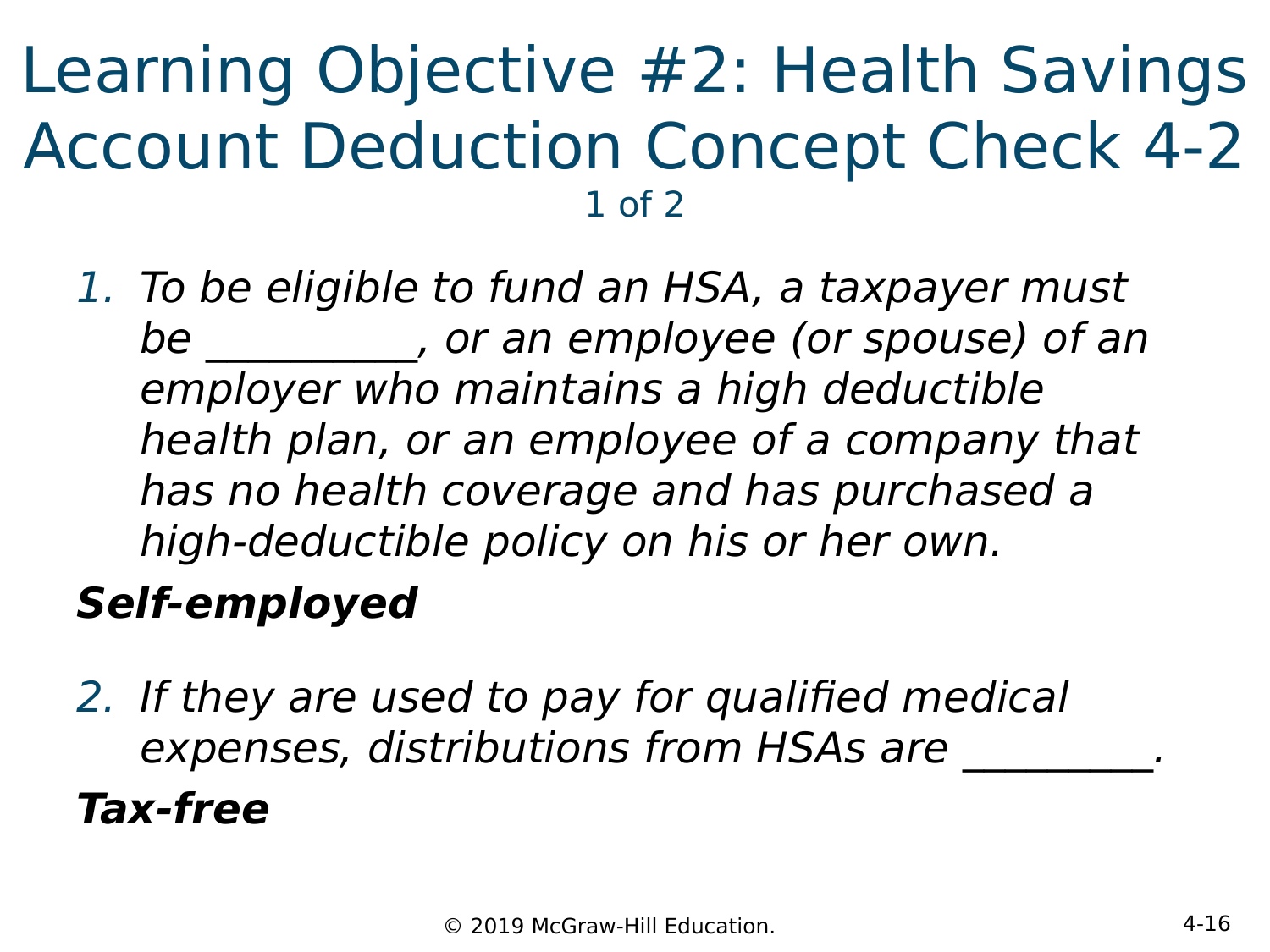

# Learning Objective #2: Health Savings Account Deduction Concept Check 4-2 1 of 2
To be eligible to fund an HSA, a taxpayer must be __________, or an employee (or spouse) of an employer who maintains a high deductible health plan, or an employee of a company that has no health coverage and has purchased a high-deductible policy on his or her own.
Self-employed
If they are used to pay for qualified medical expenses, distributions from HSAs are _________.
Tax-free